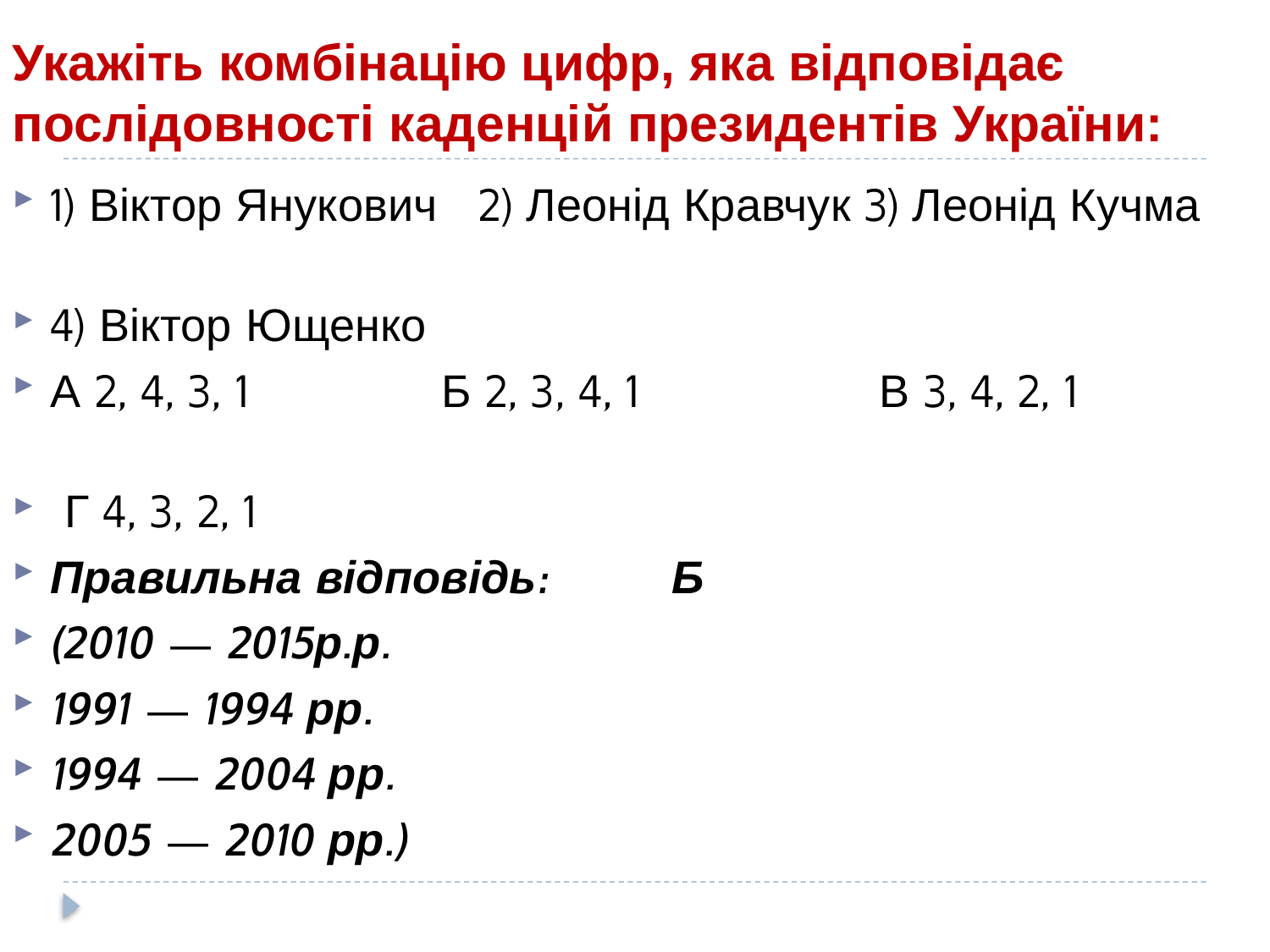

# Укажіть комбінацію цифр, яка відповідає послідовності каденцій президентів України:
1) Віктор Янукович   2) Леонід Кравчук 3) Леонід Кучма
4) Віктор Ющенко
А 2, 4, 3, 1              Б 2, 3, 4, 1                В 3, 4, 2, 1
 Г 4, 3, 2, 1
Правильна відповідь:         Б
(2010 — 2015р.р.
1991 — 1994 рр.
1994 — 2004 рр.
2005 — 2010 рр.)